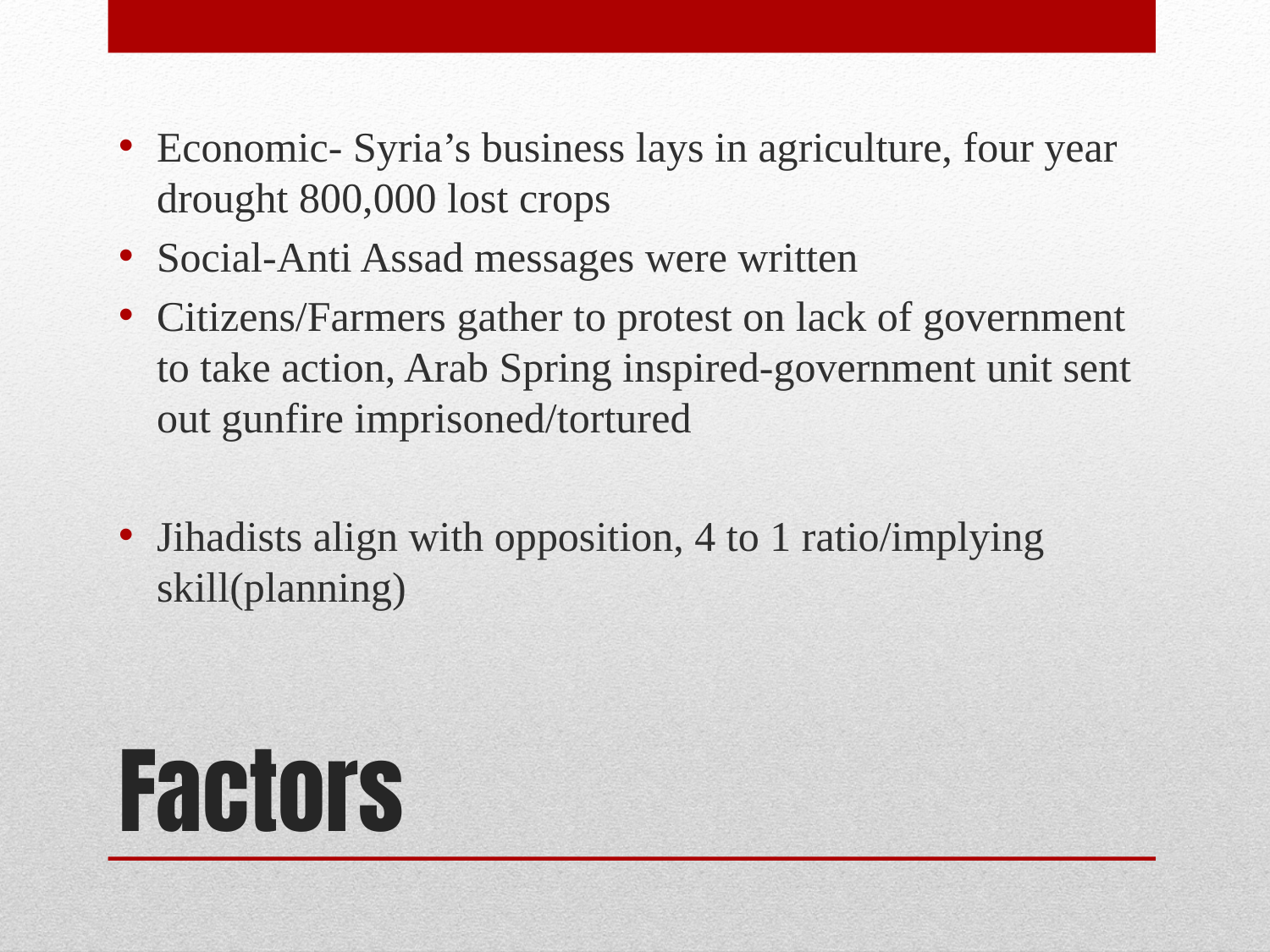

Economic- Syria’s business lays in agriculture, four year drought 800,000 lost crops
Social-Anti Assad messages were written
Citizens/Farmers gather to protest on lack of government to take action, Arab Spring inspired-government unit sent out gunfire imprisoned/tortured

Jihadists align with opposition, 4 to 1 ratio/implying skill(planning)
# Factors